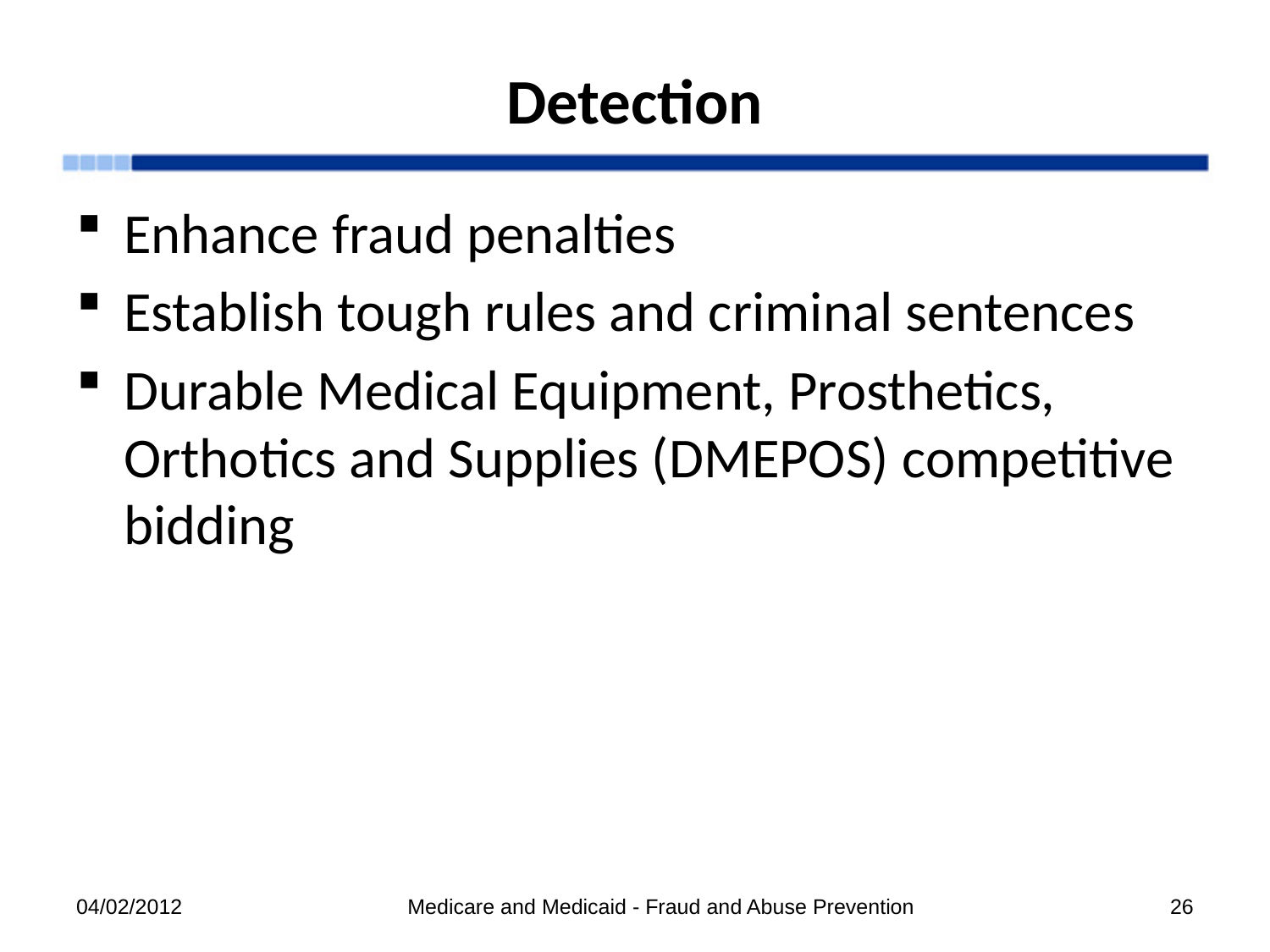

# Detection
Enhance fraud penalties
Establish tough rules and criminal sentences
Durable Medical Equipment, Prosthetics, Orthotics and Supplies (DMEPOS) competitive bidding

04/02/2012
Medicare and Medicaid - Fraud and Abuse Prevention
26